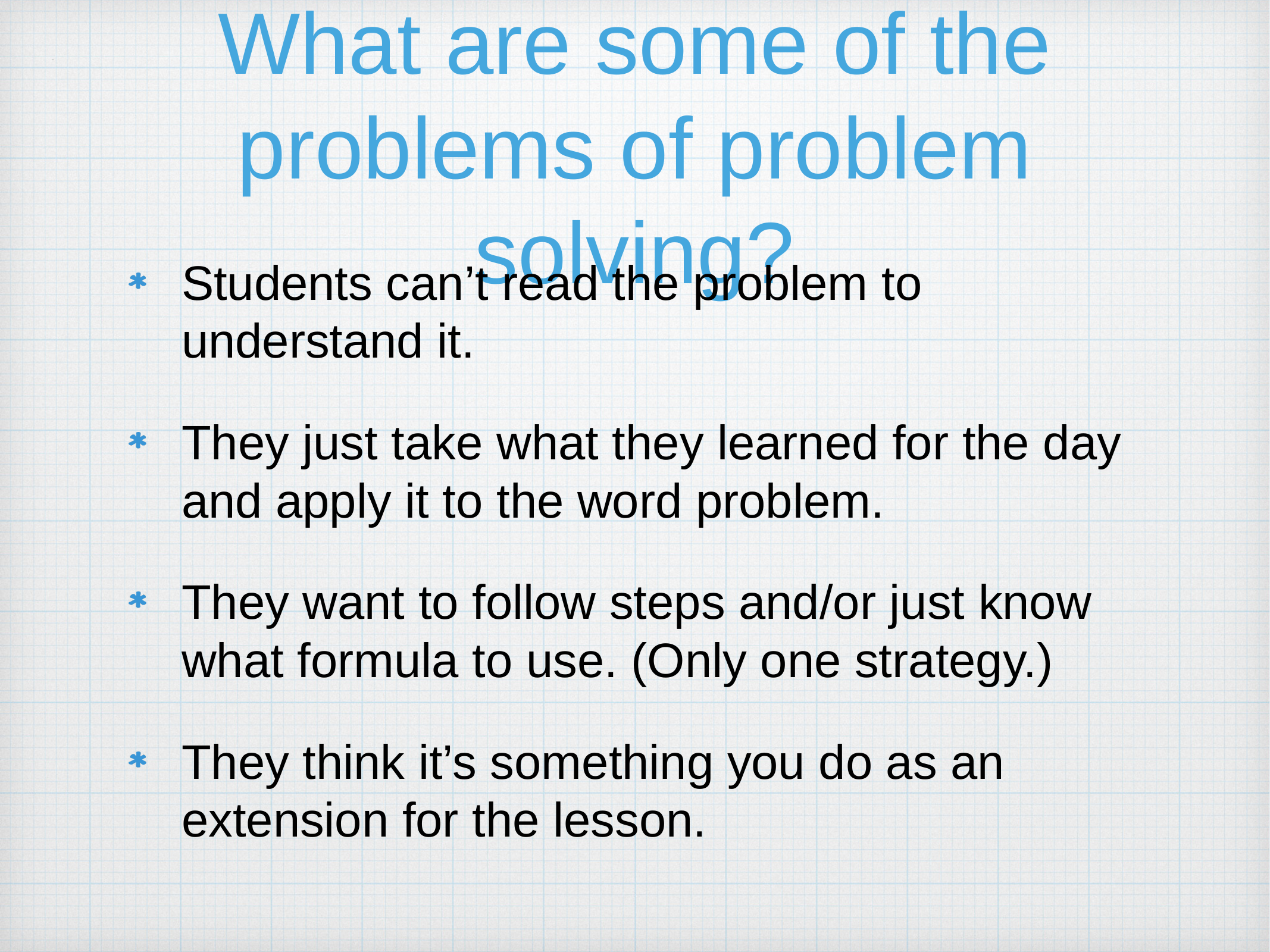

# What are some of the problems of problem solving?
Students can’t read the problem to understand it.
They just take what they learned for the day and apply it to the word problem.
They want to follow steps and/or just know what formula to use. (Only one strategy.)
They think it’s something you do as an extension for the lesson.